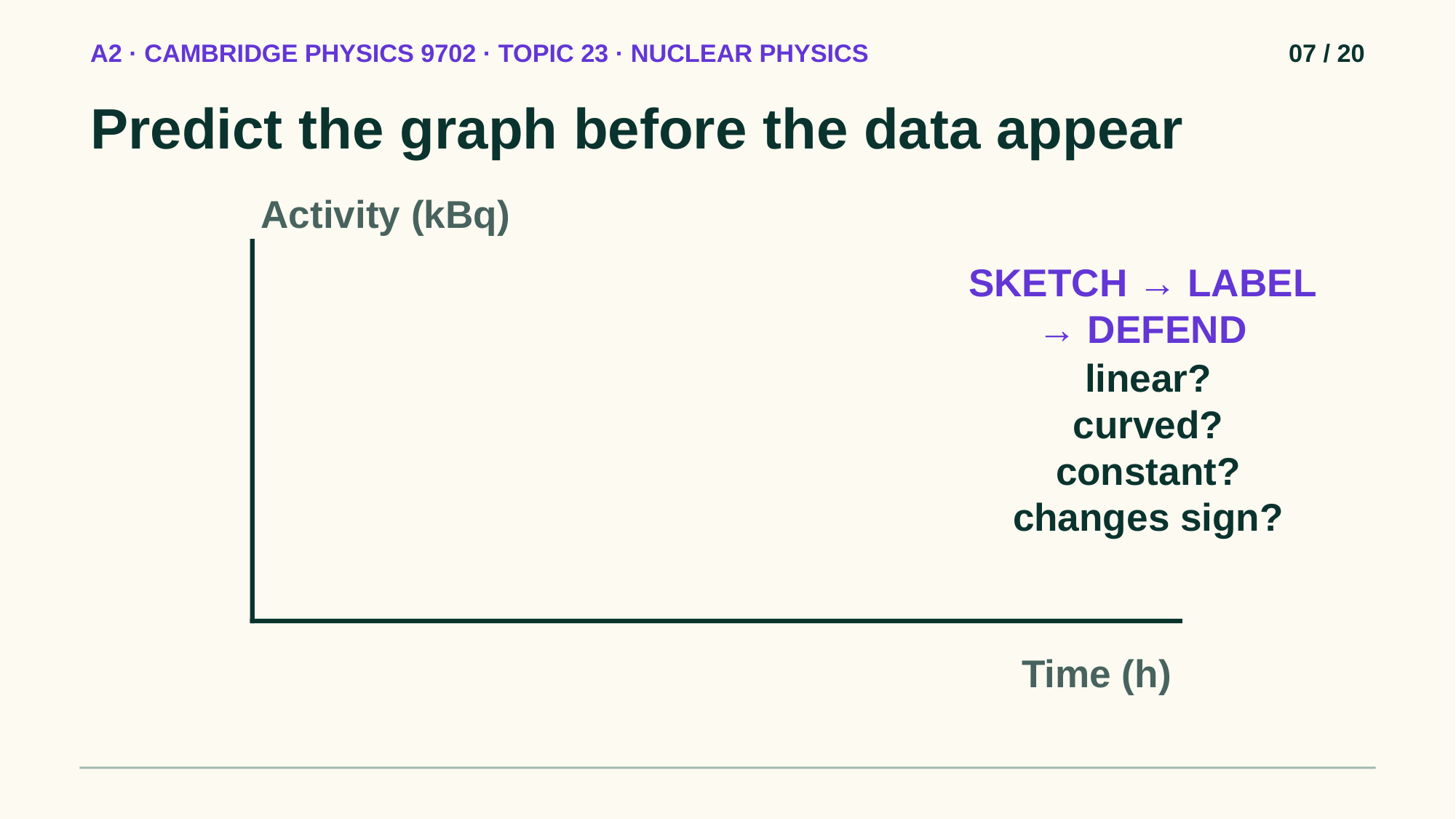

A2 · CAMBRIDGE PHYSICS 9702 · TOPIC 23 · NUCLEAR PHYSICS
07 / 20
Predict the graph before the data appear
Activity (kBq)

SKETCH → LABEL → DEFEND
linear?
curved?
constant?
changes sign?

Time (h)